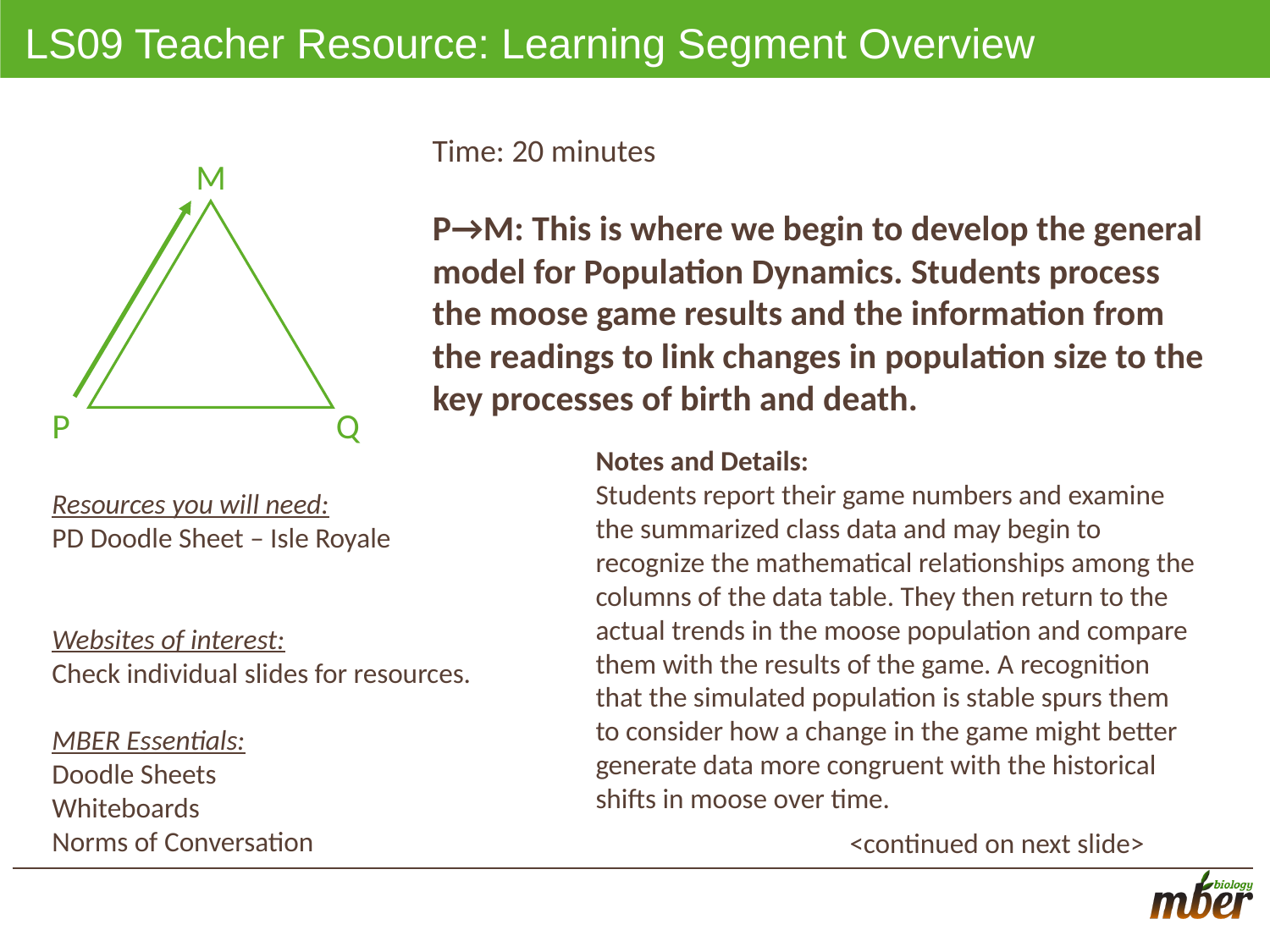

# LS09 Teacher Resource: Learning Segment Overview
Time: 20 minutes
M

Q
P
P→M: This is where we begin to develop the general model for Population Dynamics. Students process the moose game results and the information from the readings to link changes in population size to the key processes of birth and death.
Notes and Details:
Students report their game numbers and examine the summarized class data and may begin to recognize the mathematical relationships among the columns of the data table. They then return to the actual trends in the moose population and compare them with the results of the game. A recognition that the simulated population is stable spurs them to consider how a change in the game might better generate data more congruent with the historical shifts in moose over time.
		<continued on next slide>
Resources you will need:
PD Doodle Sheet – Isle Royale

Websites of interest:
Check individual slides for resources.

MBER Essentials:
Doodle Sheets
Whiteboards
Norms of Conversation